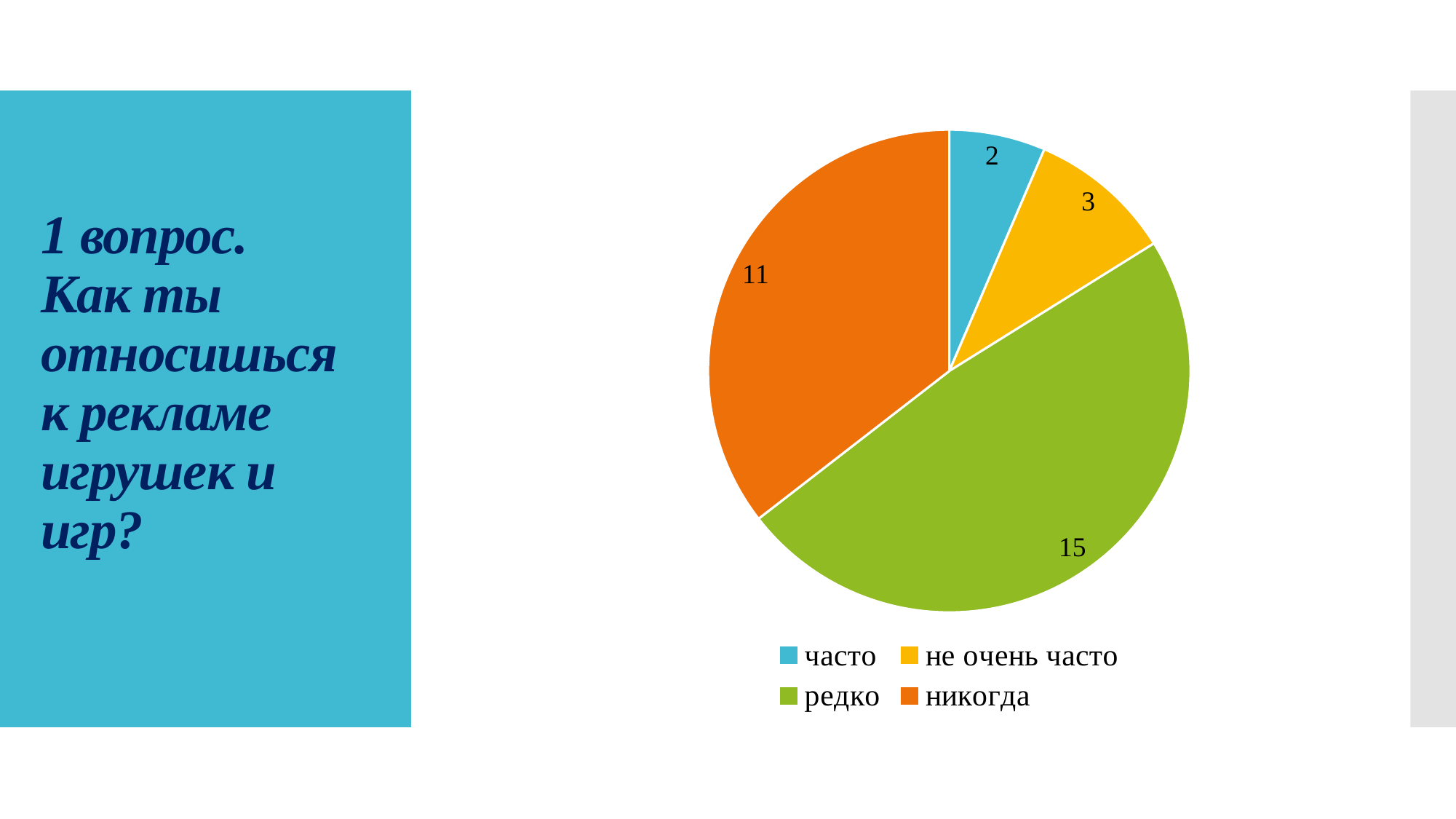

### Chart

| Category | Столбец1 |
|---|---|
| часто | 2.0 |
| не очень часто | 3.0 |
| редко | 15.0 |
| никогда | 11.0 |
# 1 вопрос.
Как ты относишься к рекламе игрушек и игр?